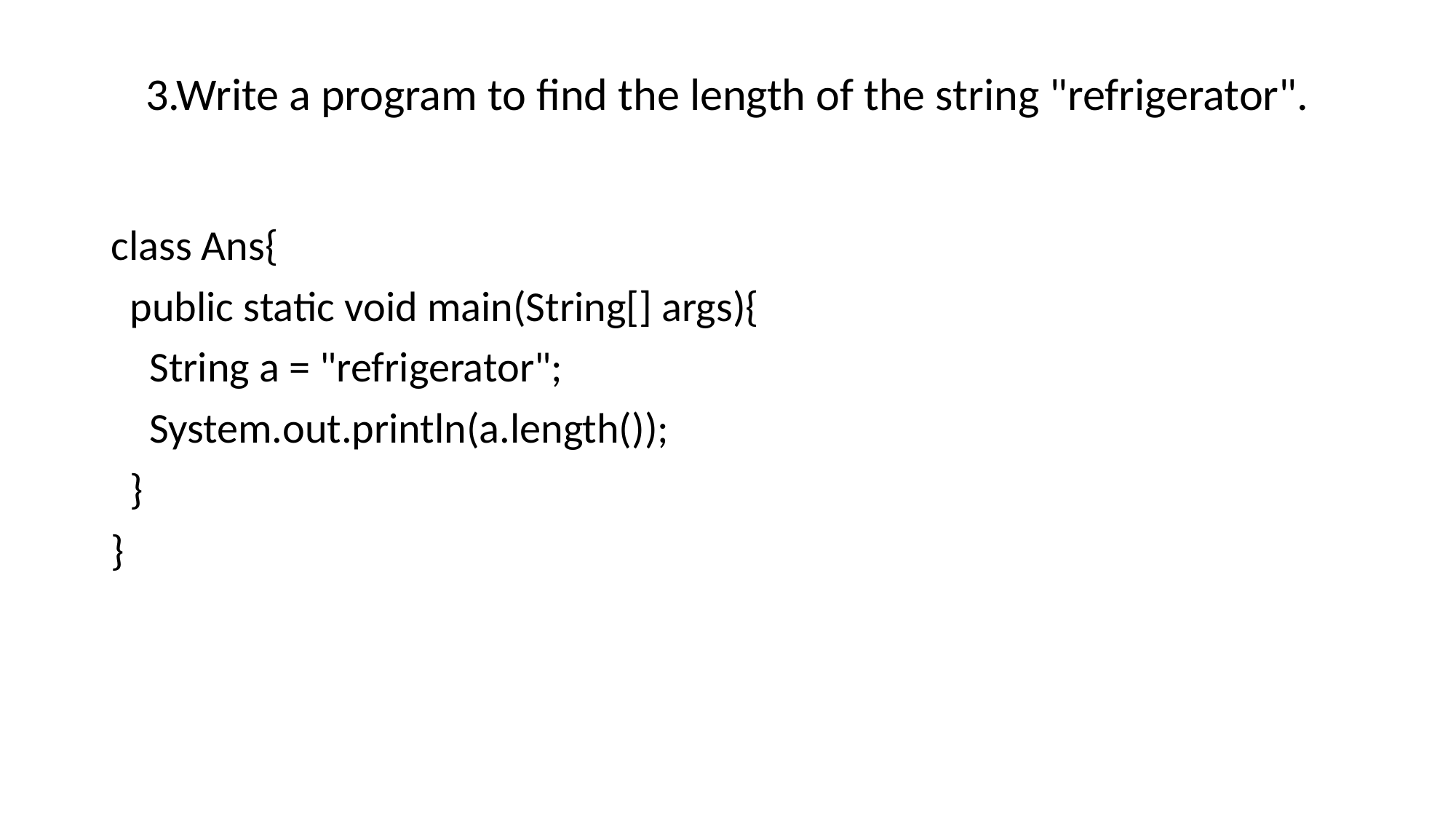

# 3.Write a program to find the length of the string "refrigerator".
class Ans{
  public static void main(String[] args){
    String a = "refrigerator";
    System.out.println(a.length());
  }
}